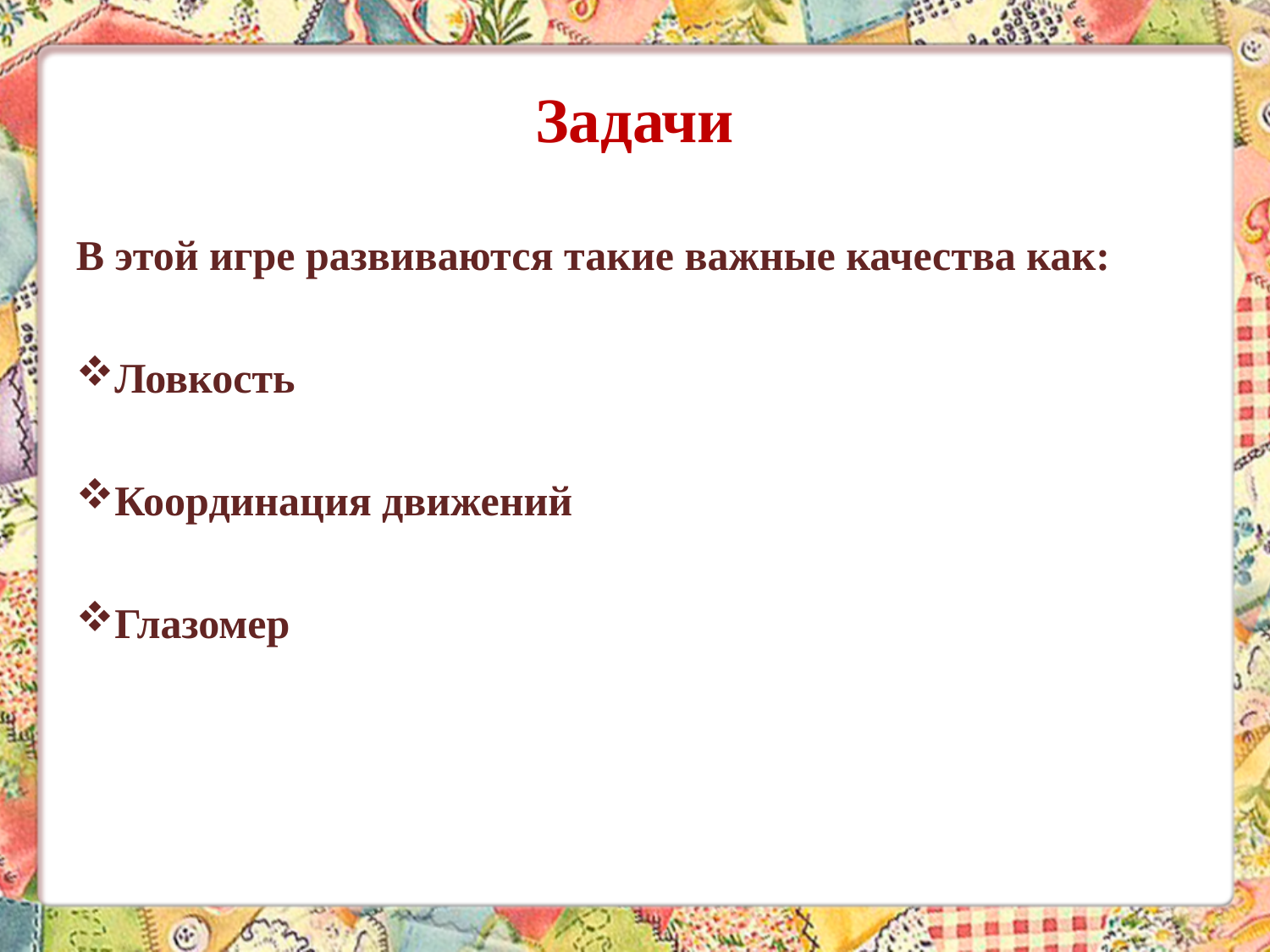

Задачи
В этой игре развиваются такие важные качества как:

Ловкость

Координация движений

Глазомер